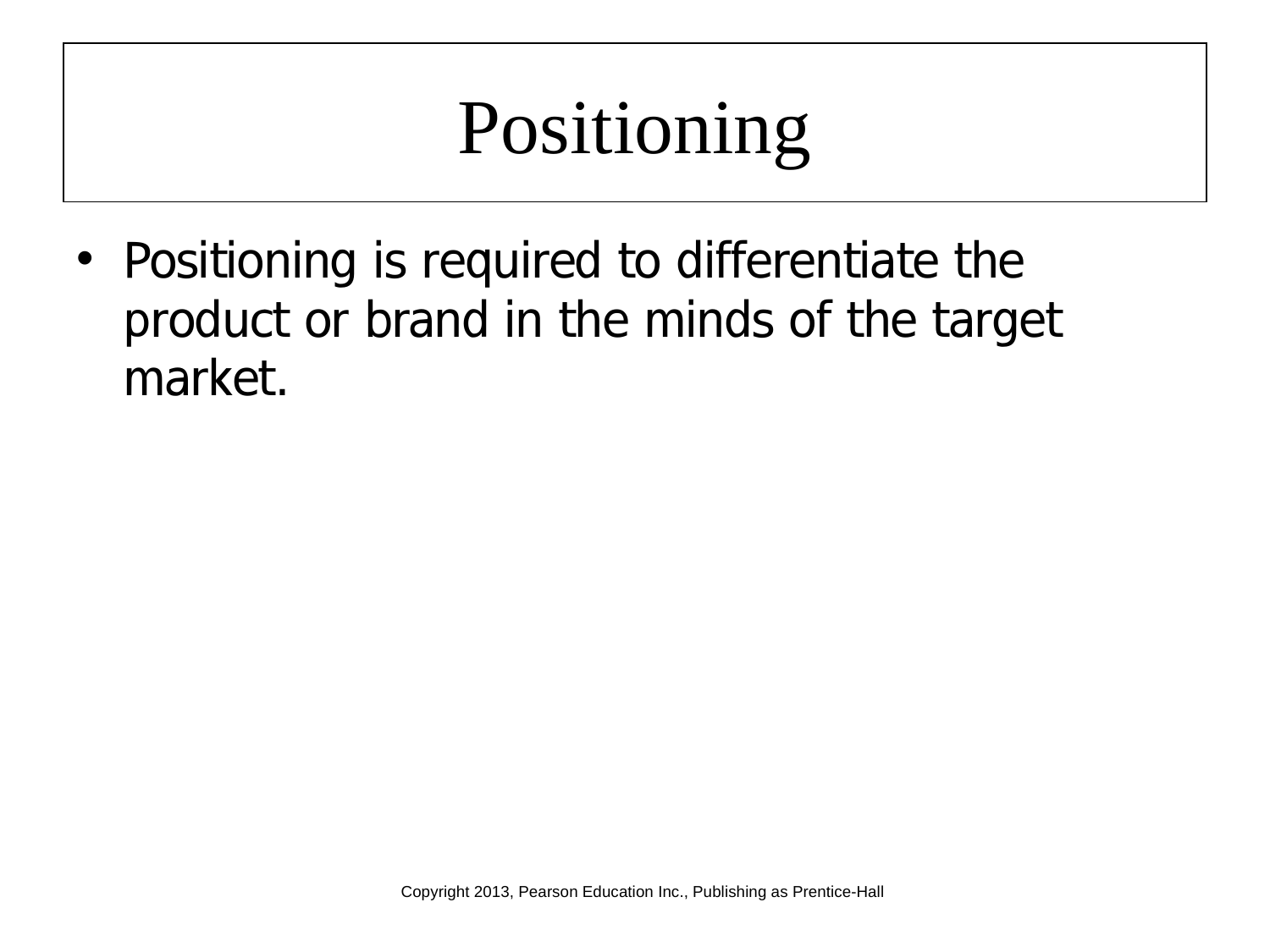

# Positioning
Positioning is required to differentiate the product or brand in the minds of the target market.

Copyright 2013, Pearson Education Inc., Publishing as Prentice-Hall